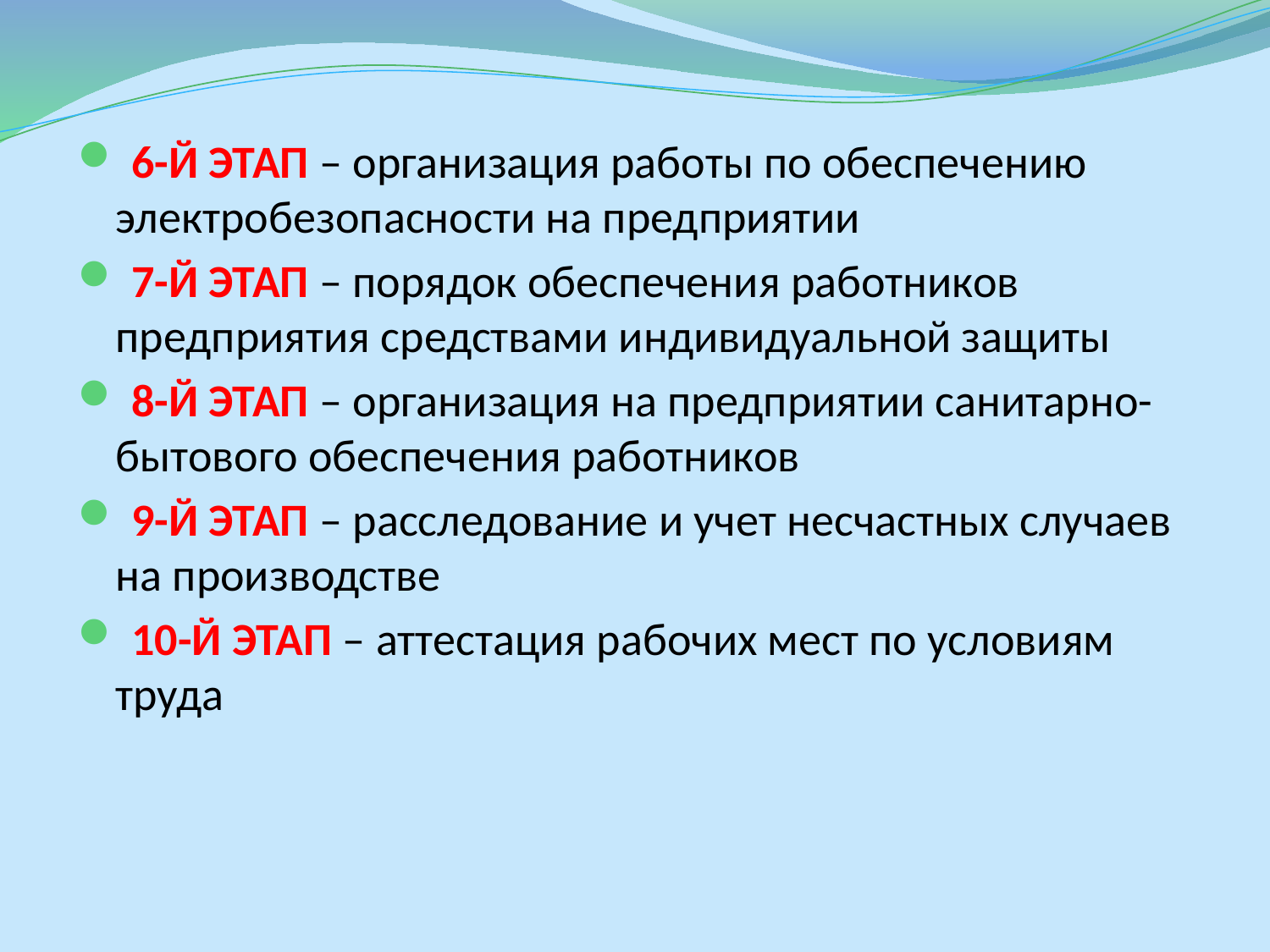

6-Й ЭТАП – организация работы по обеспечению электробезопасности на предприятии
 7-Й ЭТАП – порядок обеспечения работников предприятия средствами индивидуальной защиты
 8-Й ЭТАП – организация на предприятии санитарно-бытового обеспечения работников
 9-Й ЭТАП – расследование и учет несчастных случаев на производстве
 10-Й ЭТАП – аттестация рабочих мест по условиям труда